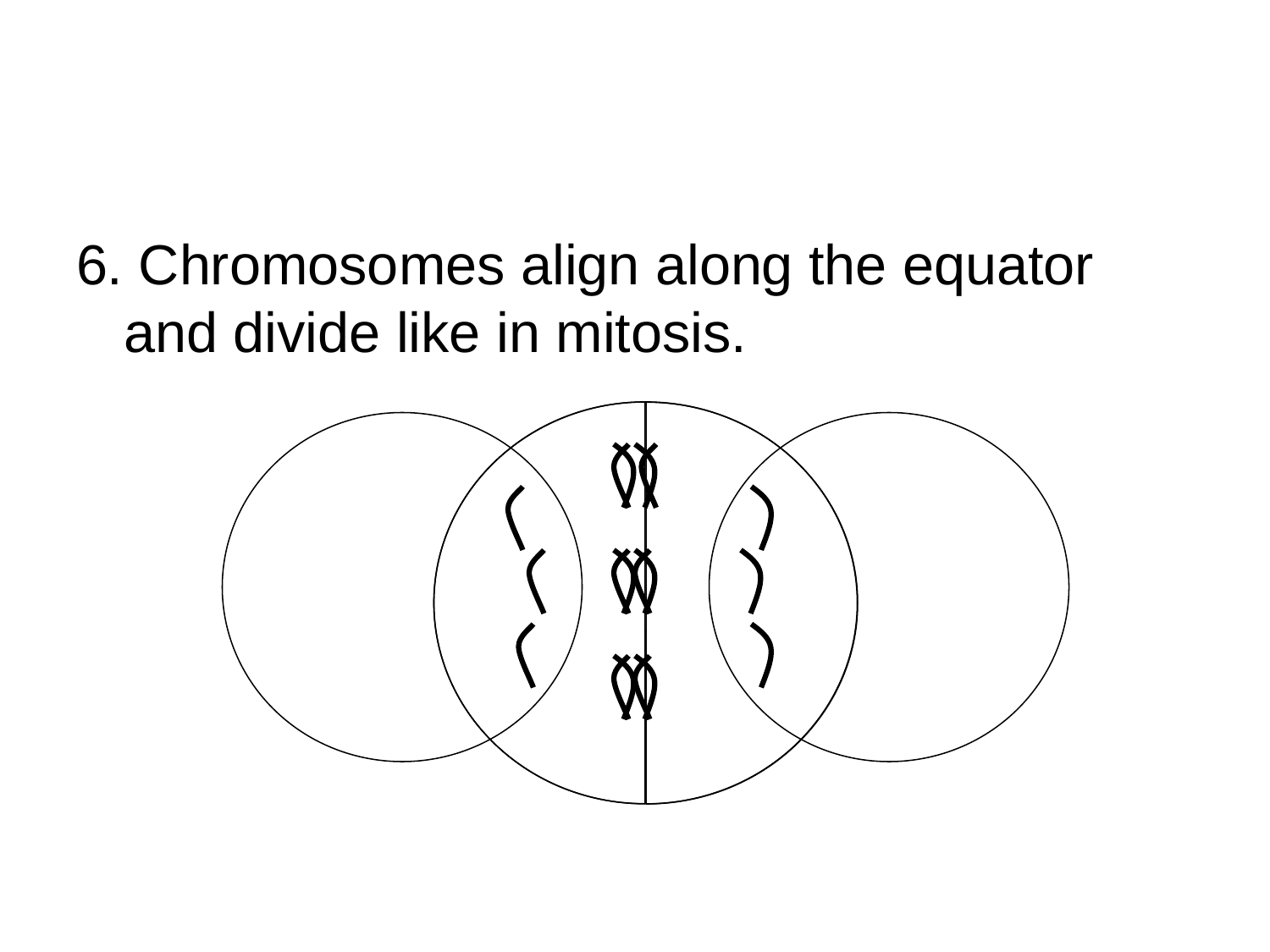

#
6. Chromosomes align along the equator and divide like in mitosis.